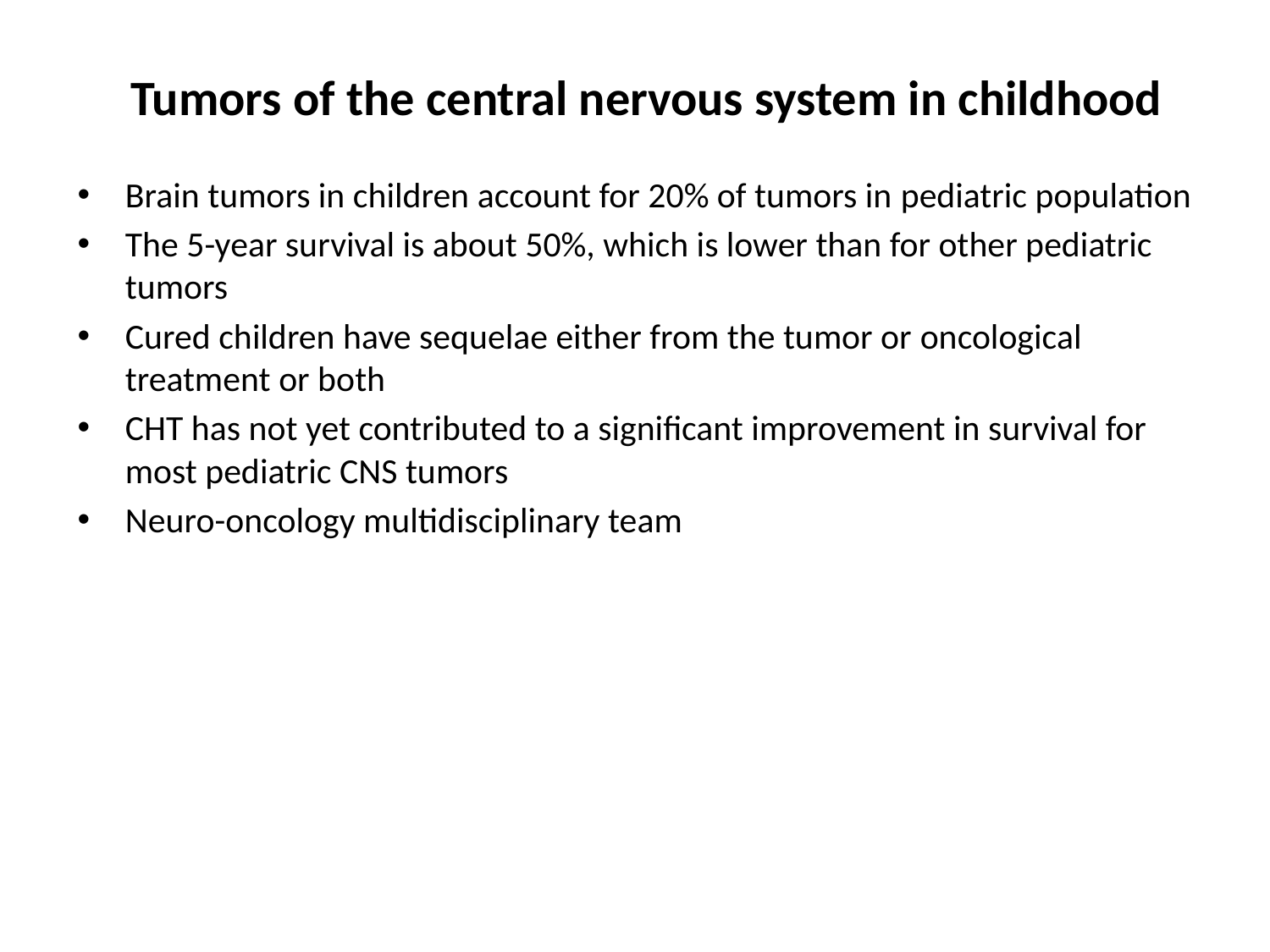

# Tumors of the central nervous system in childhood
Brain tumors in children account for 20% of tumors in pediatric population
The 5-year survival is about 50%, which is lower than for other pediatric tumors
Cured children have sequelae either from the tumor or oncological treatment or both
CHT has not yet contributed to a significant improvement in survival for most pediatric CNS tumors
Neuro-oncology multidisciplinary team